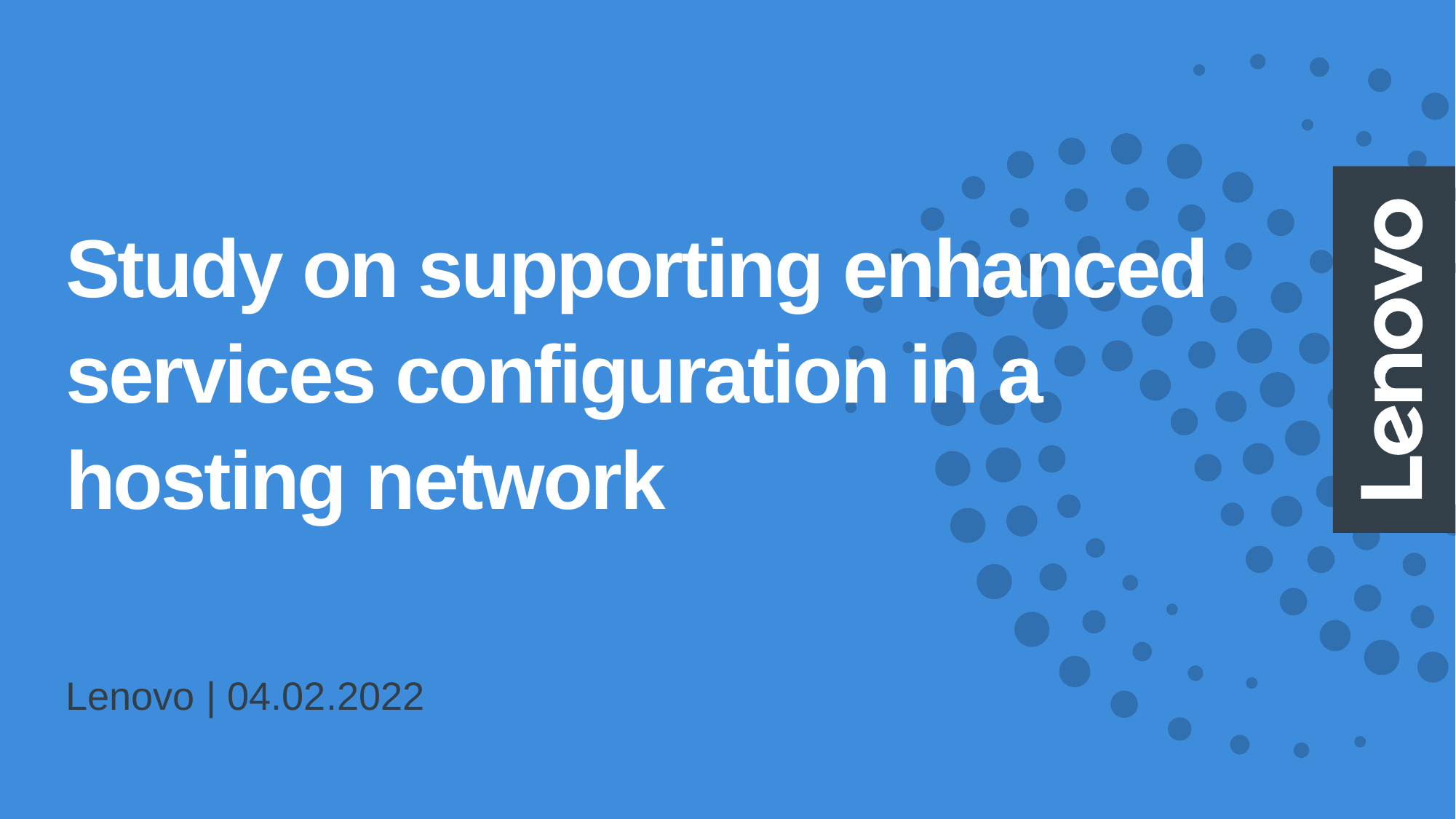

# Study on supporting enhanced services configuration in a hosting network

Lenovo | 04.02.2022